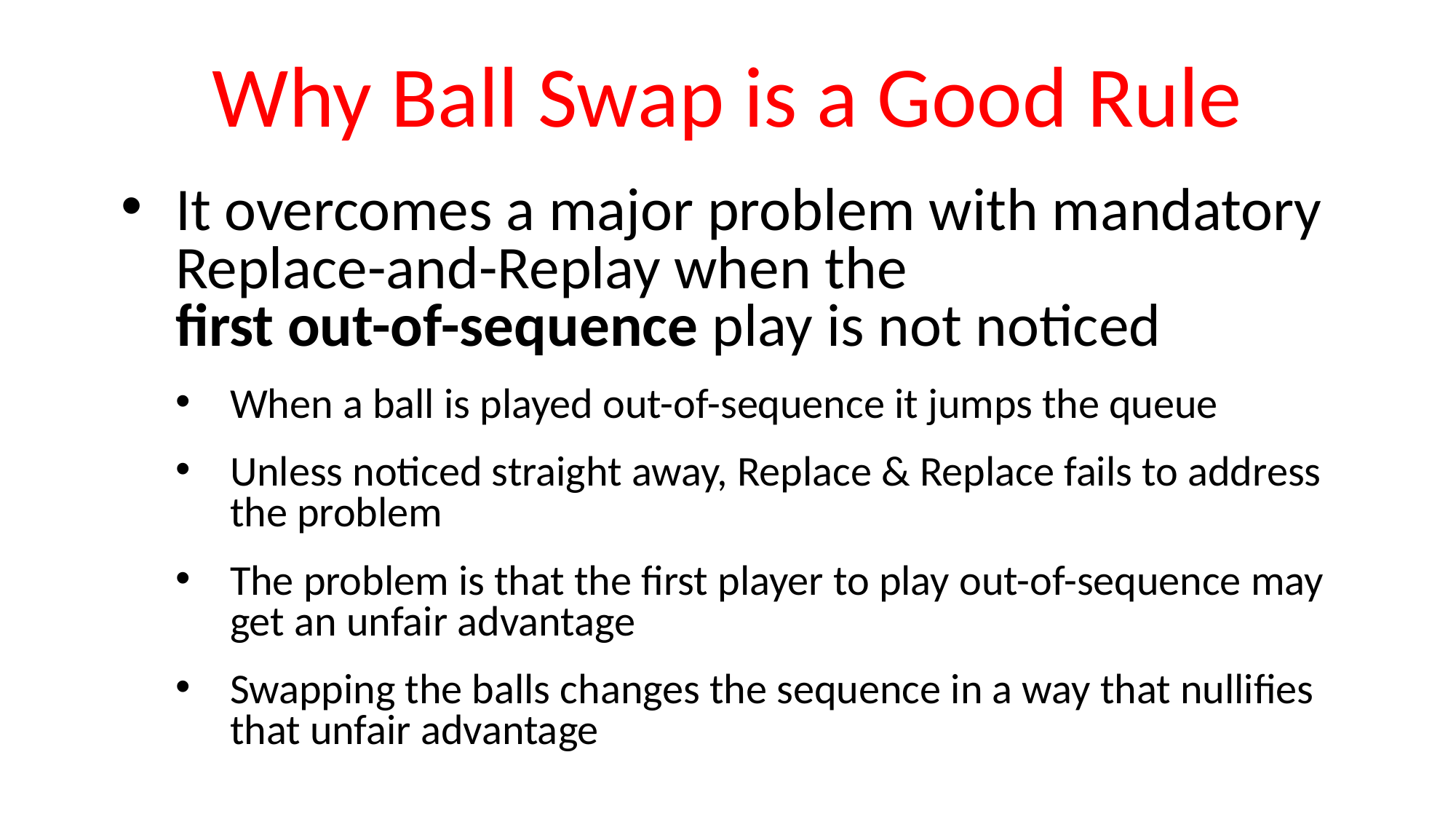

# Why Ball Swap is a Good Rule
It overcomes a major problem with mandatory Replace-and-Replay when the
first out-of-sequence play is not noticed
When a ball is played out-of-sequence it jumps the queue
Unless noticed straight away, Replace & Replace fails to address the problem
The problem is that the first player to play out-of-sequence may get an unfair advantage
Swapping the balls changes the sequence in a way that nullifies that unfair advantage